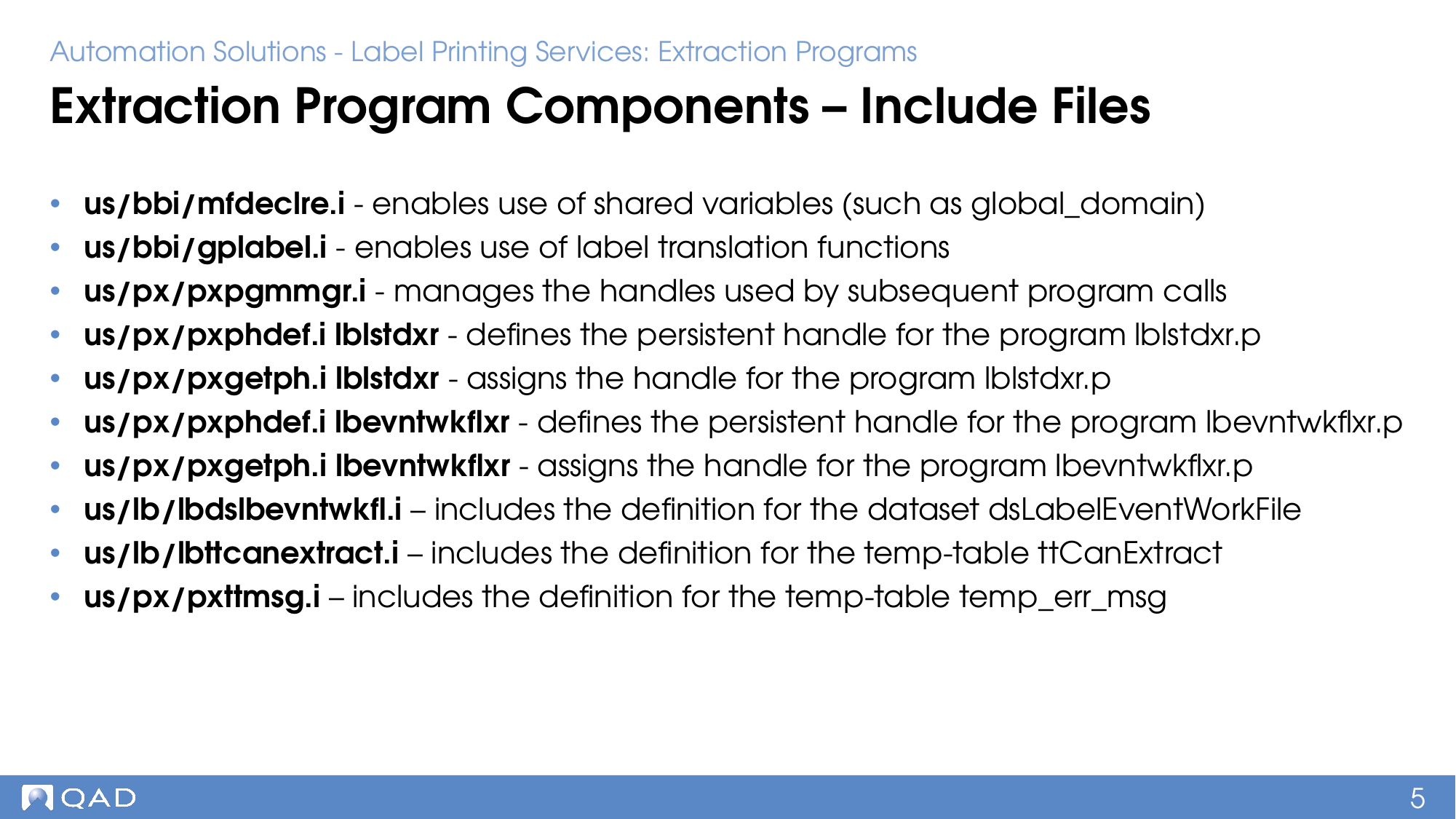

Automation Solutions - Label Printing Services: Extraction Programs
# Extraction Program Components – Include Files
us/bbi/mfdeclre.i - enables use of shared variables (such as global_domain)
us/bbi/gplabel.i - enables use of label translation functions
us/px/pxpgmmgr.i - manages the handles used by subsequent program calls
us/px/pxphdef.i lblstdxr - defines the persistent handle for the program lblstdxr.p
us/px/pxgetph.i lblstdxr - assigns the handle for the program lblstdxr.p
us/px/pxphdef.i lbevntwkflxr - defines the persistent handle for the program lbevntwkflxr.p
us/px/pxgetph.i lbevntwkflxr - assigns the handle for the program lbevntwkflxr.p
us/lb/lbdslbevntwkfl.i – includes the definition for the dataset dsLabelEventWorkFile
us/lb/lbttcanextract.i – includes the definition for the temp-table ttCanExtract
us/px/pxttmsg.i – includes the definition for the temp-table temp_err_msg

5